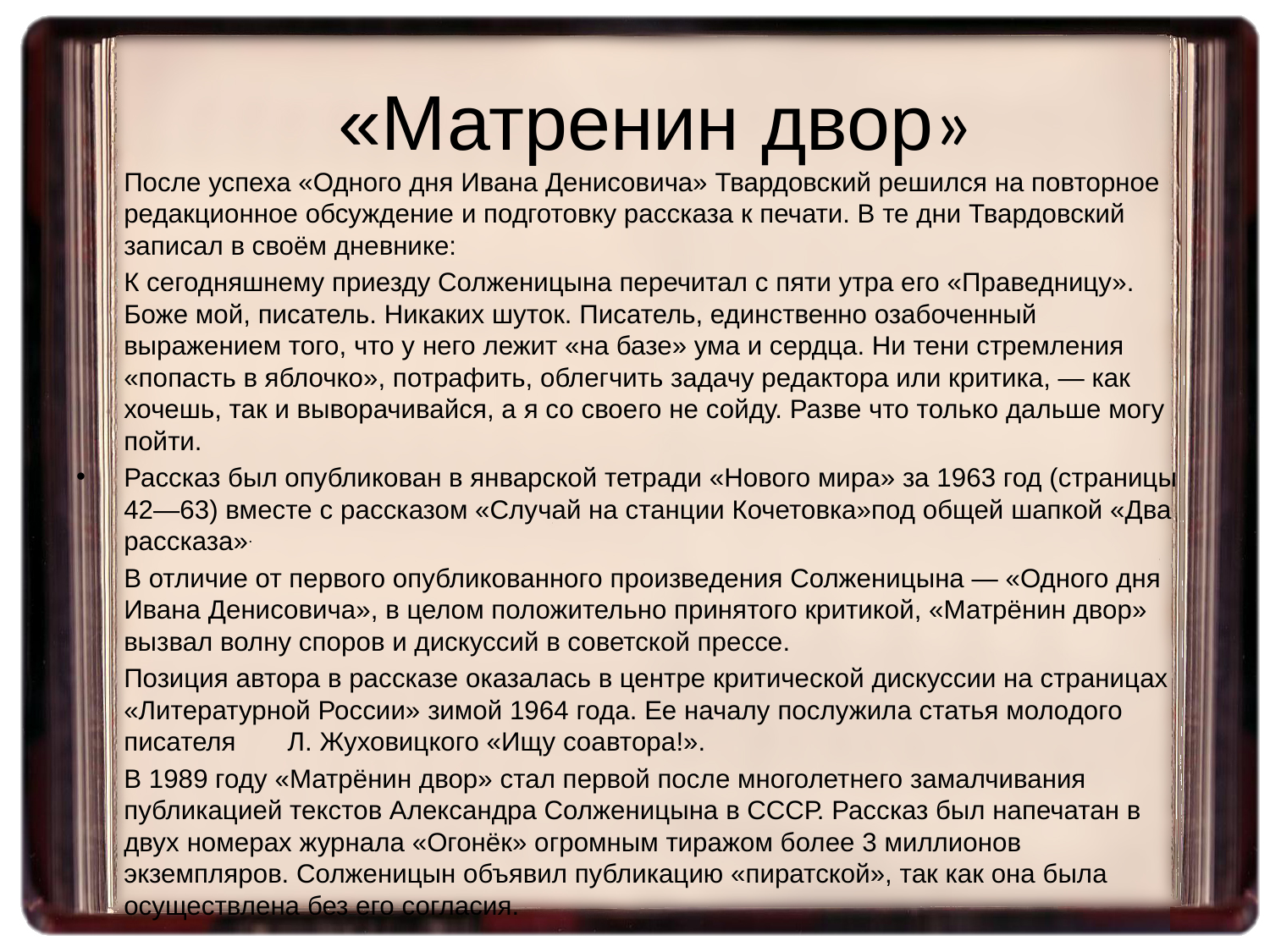

«Матренин двор»
	После успеха «Одного дня Ивана Денисовича» Твардовский решился на повторное редакционное обсуждение и подготовку рассказа к печати. В те дни Твардовский записал в своём дневнике:
	К сегодняшнему приезду Солженицына перечитал с пяти утра его «Праведницу». Боже мой, писатель. Никаких шуток. Писатель, единственно озабоченный выражением того, что у него лежит «на базе» ума и сердца. Ни тени стремления «попасть в яблочко», потрафить, облегчить задачу редактора или критика, — как хочешь, так и выворачивайся, а я со своего не сойду. Разве что только дальше могу пойти.
Рассказ был опубликован в январской тетради «Нового мира» за 1963 год (страницы 42—63) вместе с рассказом «Случай на станции Кочетовка»под общей шапкой «Два рассказа».
	В отличие от первого опубликованного произведения Солженицына — «Одного дня Ивана Денисовича», в целом положительно принятого критикой, «Матрёнин двор» вызвал волну споров и дискуссий в советской прессе.
	Позиция автора в рассказе оказалась в центре критической дискуссии на страницах «Литературной России» зимой 1964 года. Ее началу послужила статья молодого писателя       Л. Жуховицкого «Ищу соавтора!».
	В 1989 году «Матрёнин двор» стал первой после многолетнего замалчивания публикацией текстов Александра Солженицына в СССР. Рассказ был напечатан в двух номерах журнала «Огонёк» огромным тиражом более 3 миллионов экземпляров. Солженицын объявил публикацию «пиратской», так как она была осуществлена без его согласия.